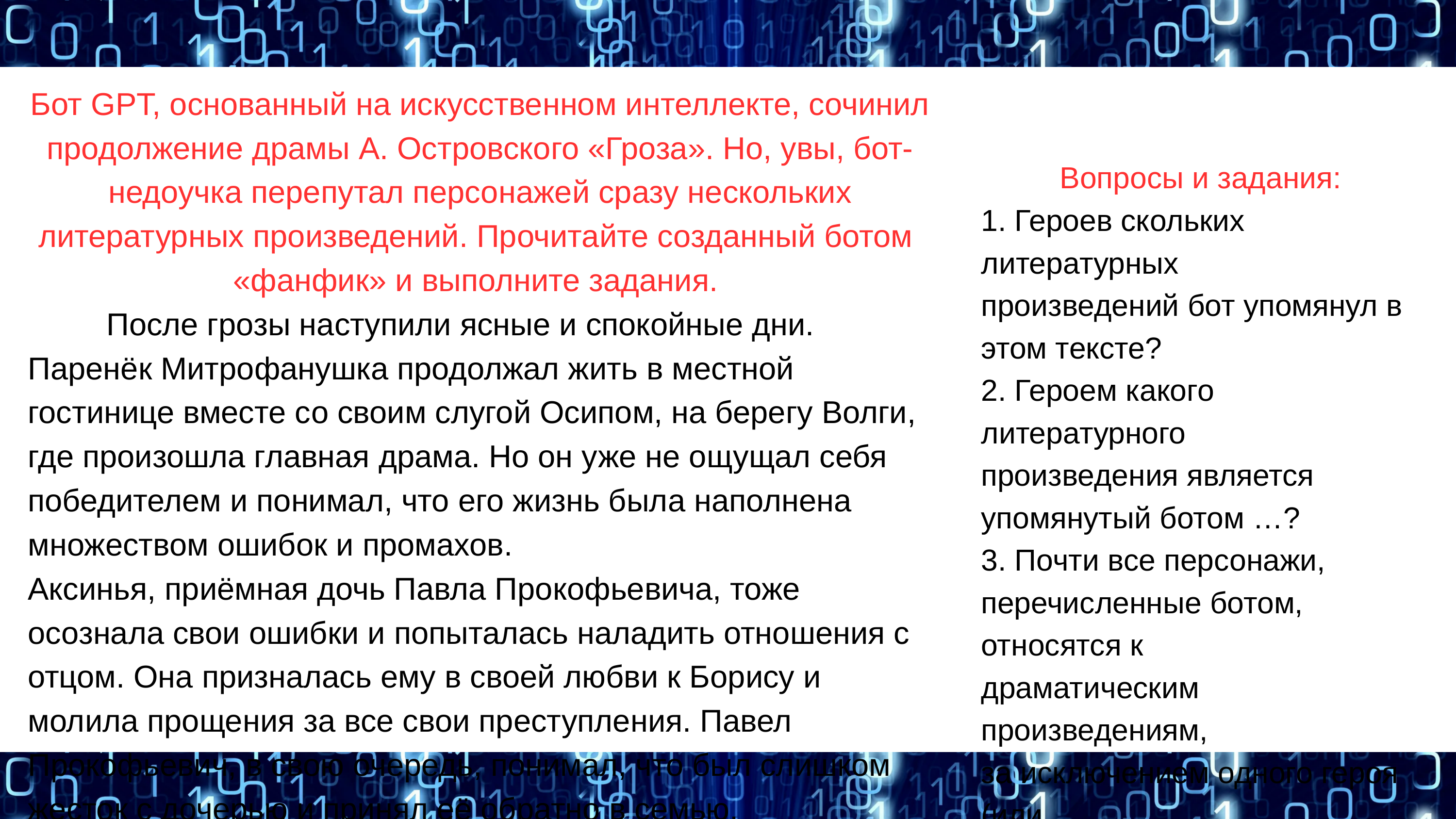

Бот GPT, основанный на искусственном интеллекте, сочинил продолжение драмы А. Островского «Гроза». Но, увы, бот-недоучка перепутал персонажей сразу нескольких литературных произведений. Прочитайте созданный ботом
«фанфик» и выполните задания.
         После грозы наступили ясные и спокойные дни. Паренёк Митрофанушка продолжал жить в местной гостинице вместе со своим слугой Осипом, на берегу Волги, где произошла главная драма. Но он уже не ощущал себя победителем и понимал, что его жизнь была наполнена множеством ошибок и промахов.
Аксинья, приёмная дочь Павла Прокофьевича, тоже осознала свои ошибки и попыталась наладить отношения с отцом. Она призналась ему в своей любви к Борису и молила прощения за все свои преступления. Павел Прокофьевич, в свою очередь, понимал, что был слишком жесток с дочерью и принял её обратно в семью.
Вопросы и задания:
1. Героев скольких литературных
произведений бот упомянул в
этом тексте?
2. Героем какого литературного
произведения является
упомянутый ботом …?
3. Почти все персонажи,
перечисленные ботом, относятся к
драматическим произведениям,
за исключением одного героя (или
героини). Какое это произведение?